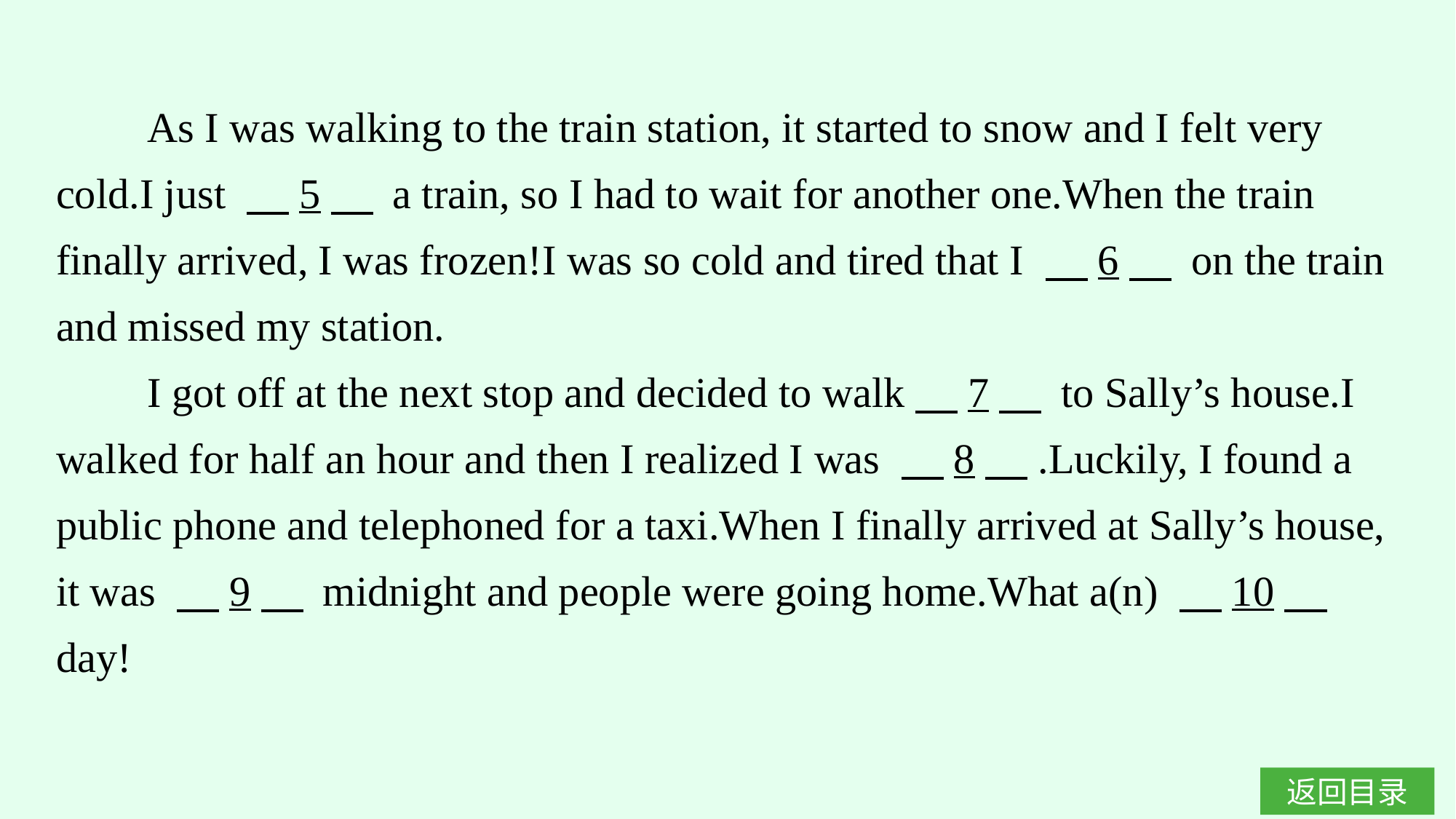

As I was walking to the train station, it started to snow and I felt very cold.I just 　5　 a train, so I had to wait for another one.When the train finally arrived, I was frozen!I was so cold and tired that I 　6　 on the train and missed my station.
I got off at the next stop and decided to walk　7　 to Sally’s house.I walked for half an hour and then I realized I was 　8　.Luckily, I found a public phone and telephoned for a taxi.When I finally arrived at Sally’s house, it was 　9　 midnight and people were going home.What a(n) 　10　 day!